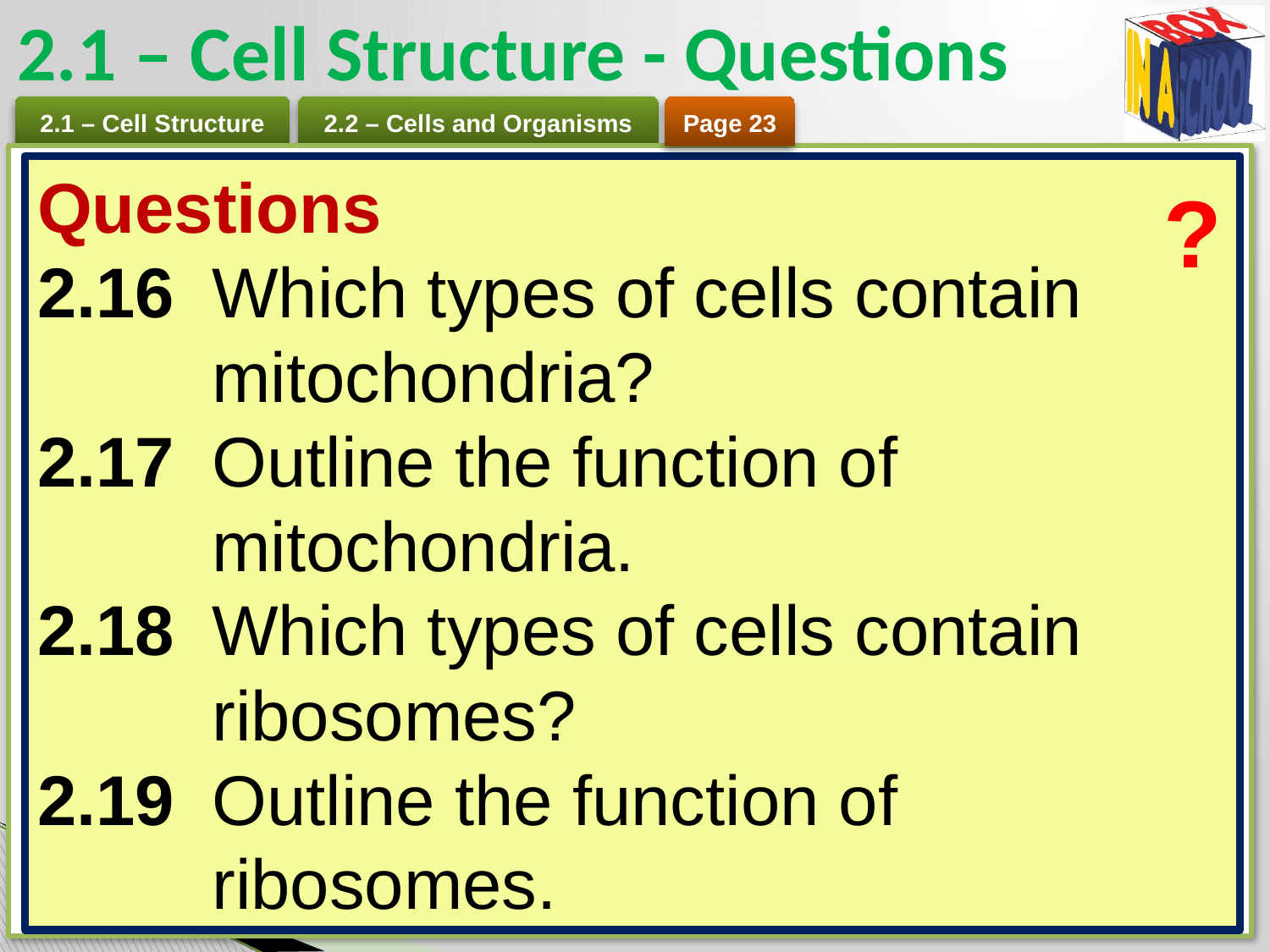

# 2.1 – Cell Structure - Questions
Page 23
Questions
2.16 	Which types of cells contain mitochondria?
2.17 	Outline the function of mitochondria.
2.18 	Which types of cells contain ribosomes?
2.19 	Outline the function of ribosomes.
?